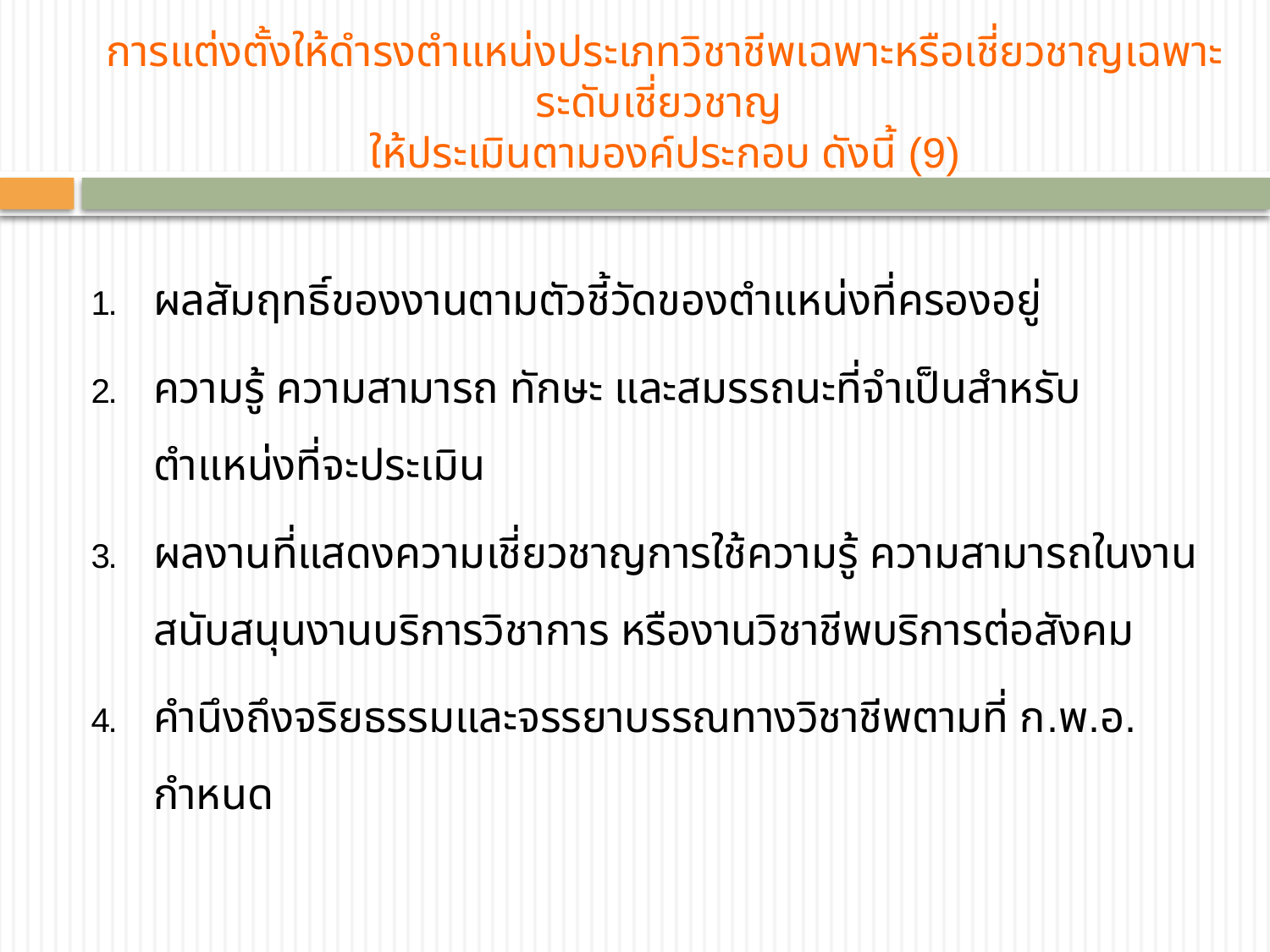

# การแต่งตั้งให้ดำรงตำแหน่งประเภทวิชาชีพเฉพาะหรือเชี่ยวชาญเฉพาะระดับเชี่ยวชาญ ให้ประเมินตามองค์ประกอบ ดังนี้ (9)
ผลสัมฤทธิ์ของงานตามตัวชี้วัดของตำแหน่งที่ครองอยู่
ความรู้ ความสามารถ ทักษะ และสมรรถนะที่จำเป็นสำหรับตำแหน่งที่จะประเมิน
ผลงานที่แสดงความเชี่ยวชาญการใช้ความรู้ ความสามารถในงานสนับสนุนงานบริการวิชาการ หรืองานวิชาชีพบริการต่อสังคม
คำนึงถึงจริยธรรมและจรรยาบรรณทางวิชาชีพตามที่ ก.พ.อ. กำหนด